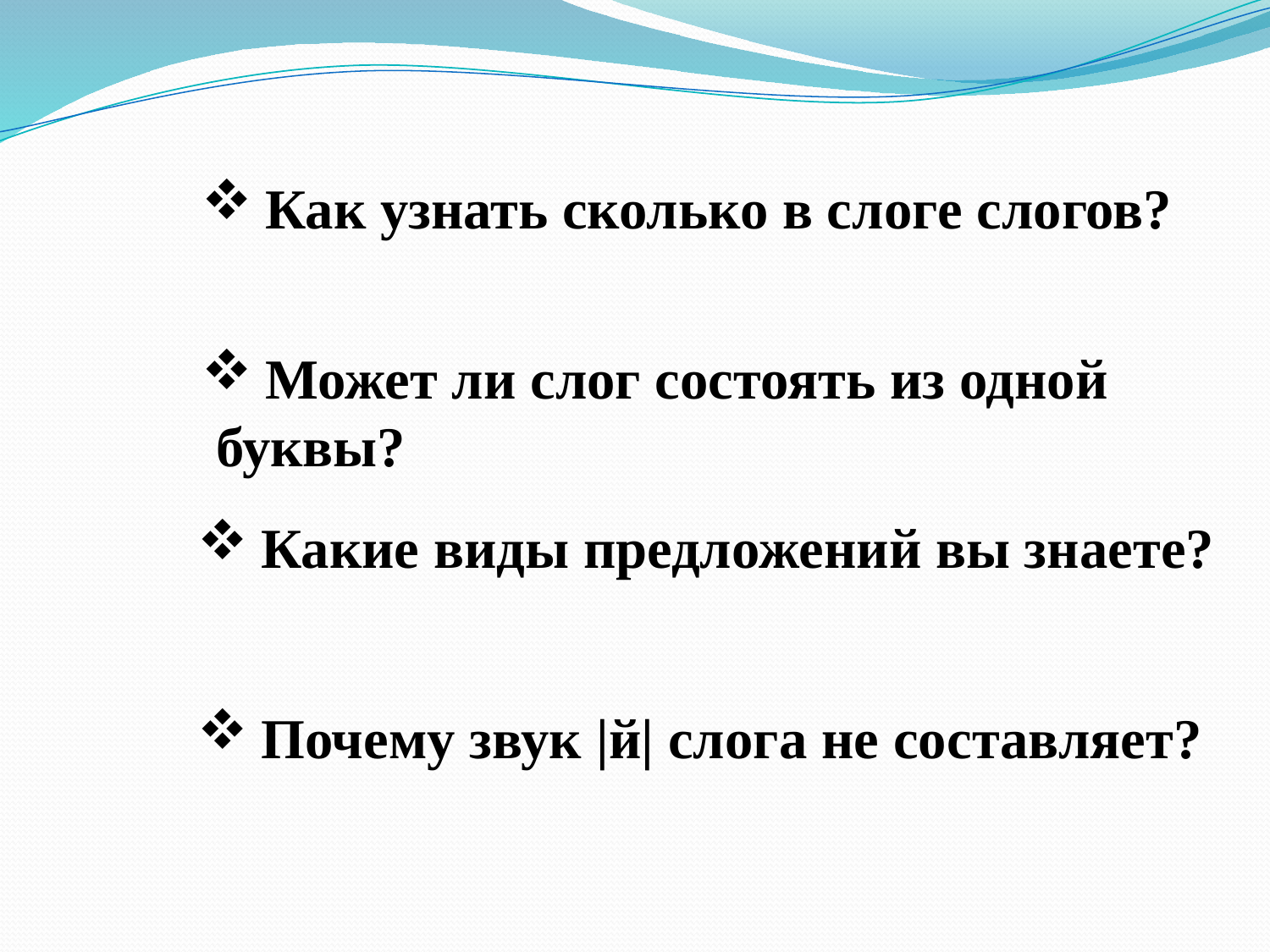

Как узнать сколько в слоге слогов?
Может ли слог состоять из одной
 буквы?
Какие виды предложений вы знаете?
Почему звук |й| слога не составляет?